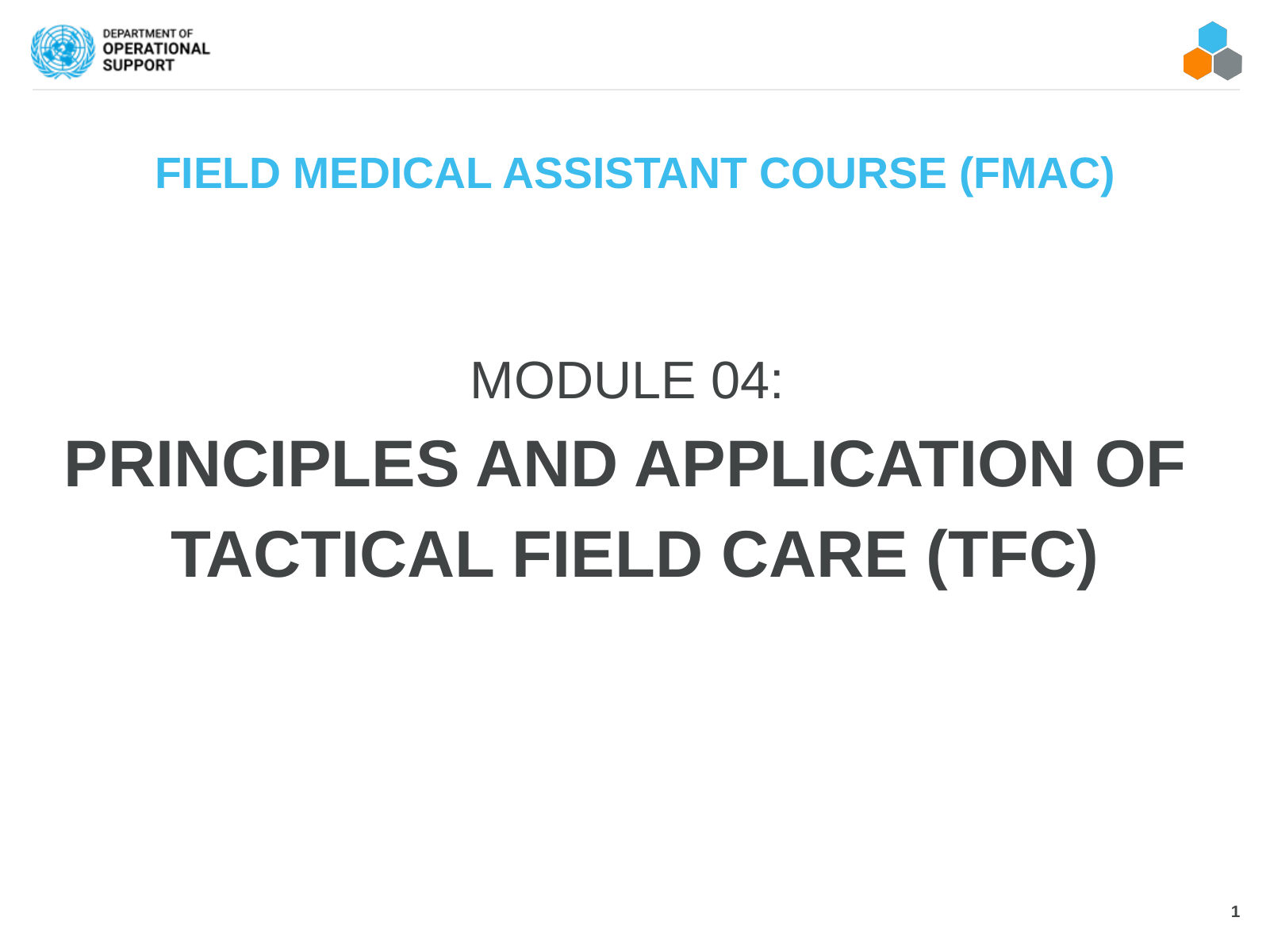

# FIELD MEDICAL ASSISTANT COURSE (FMAC)
MODULE 04:
PRINCIPLES AND APPLICATION OF
TACTICAL FIELD CARE (TFC)